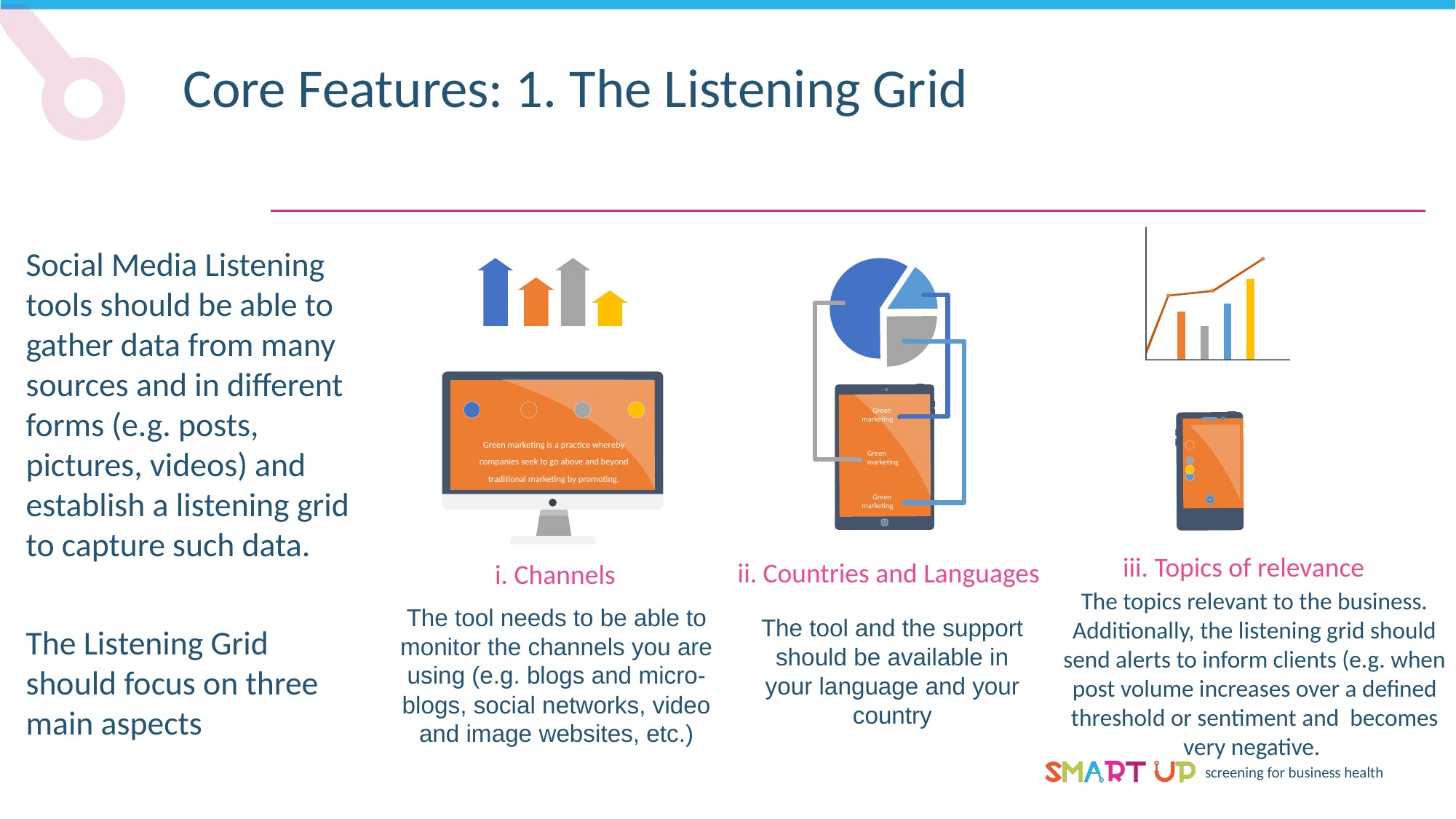

Core Features: 1. The Listening Grid

Social Media Listening tools should be able to gather data from many sources and in different forms (e.g. posts, pictures, videos) and establish a listening grid to capture such data.

The Listening Grid should focus on three main aspects

Green
marketing

Green marketing is a practice whereby companies seek to go above and beyond traditional marketing by promoting.
Marketing

Green
marketing
Green

Green

Marketing

Green
marketing

iii. Topics of relevance
ii. Countries and Languages
i. Channels
The topics relevant to the business. Additionally, the listening grid should send alerts to inform clients (e.g. when post volume increases over a defined threshold or sentiment and  becomes very negative.
The tool needs to be able to monitor the channels you are using (e.g. blogs and micro-blogs, social networks, video and image websites, etc.)
The tool and the support should be available in your language and your country